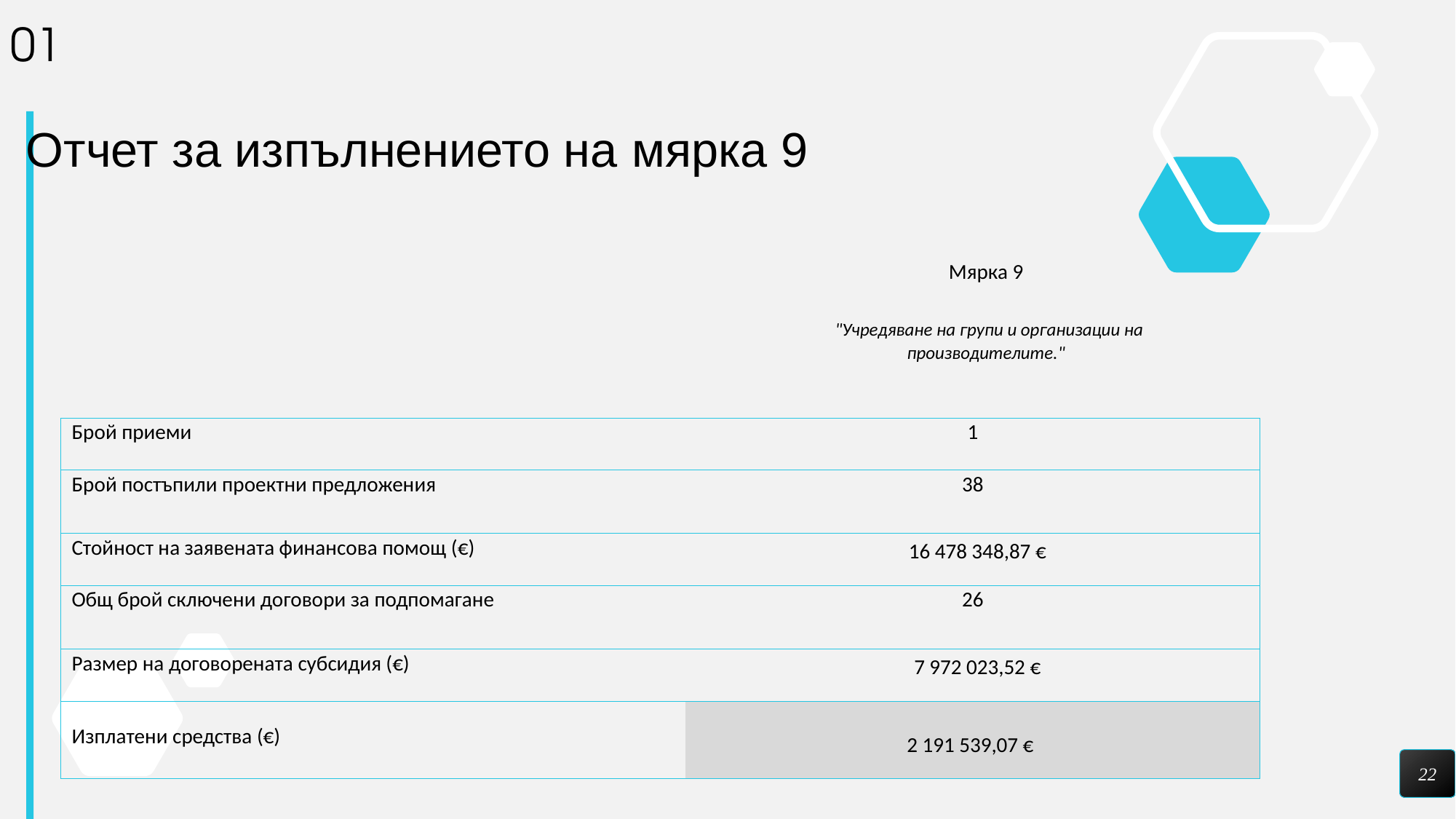

01

Отчет за изпълнението на мярка 9
Мярка 9

 "Учредяване на групи и организации на производителите."
| Брой приеми | 1 |
| --- | --- |
| Брой постъпили проектни предложения | 38 |
| Стойност на заявената финансова помощ (€) | 16 478 348,87 € |
| Общ брой сключени договори за подпомагане | 26 |
| Размер на договорената субсидия (€) | 7 972 023,52 € |
| Изплатени средства (€) | 2 191 539,07 € |
22